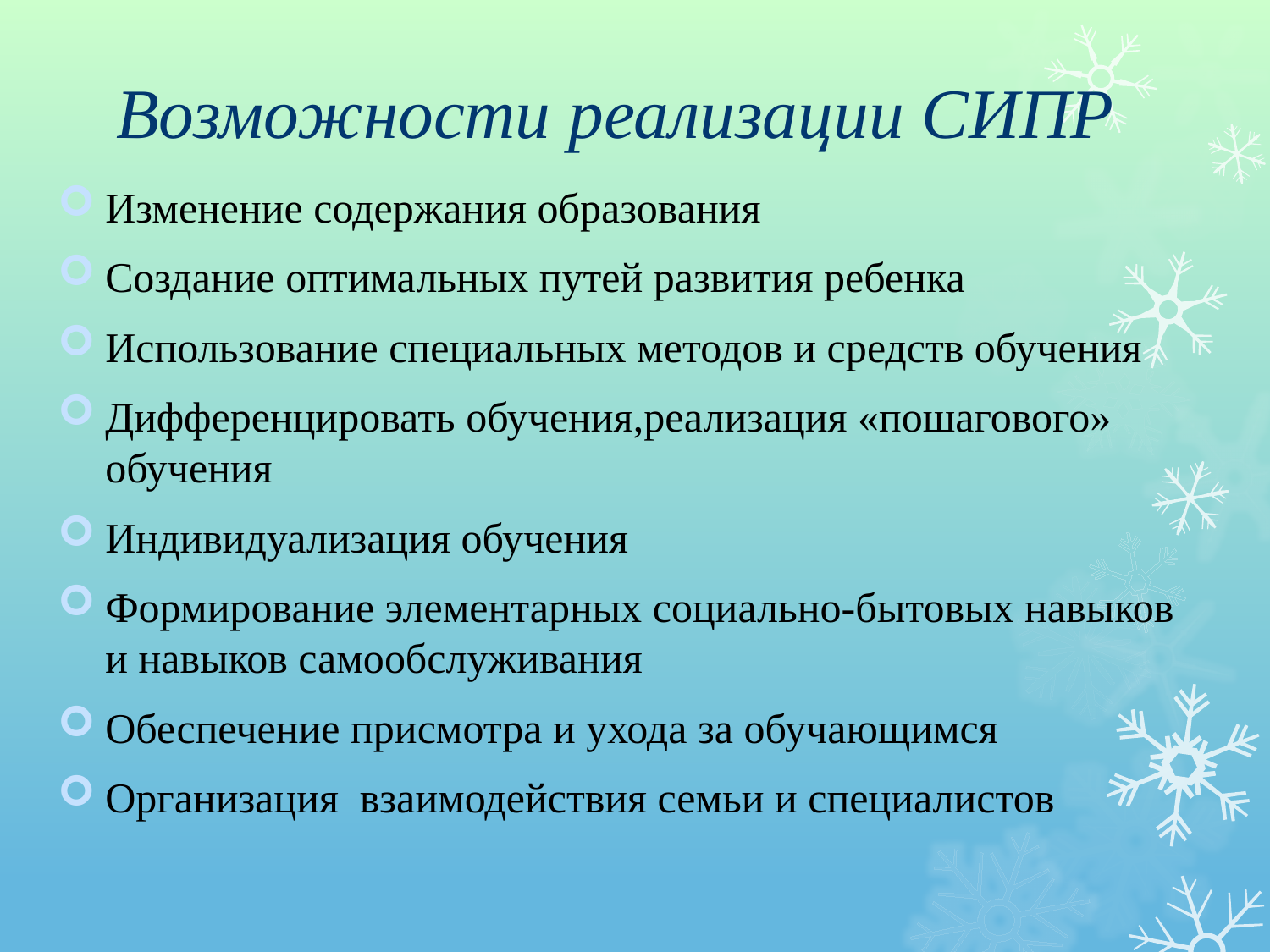

# Возможности реализации СИПР
Изменение содержания образования
Создание оптимальных путей развития ребенка
Использование специальных методов и средств обучения
Дифференцировать обучения,реализация «пошагового» обучения
Индивидуализация обучения
Формирование элементарных социально-бытовых навыков и навыков самообслуживания
Обеспечение присмотра и ухода за обучающимся
Организация  взаимодействия семьи и специалистов